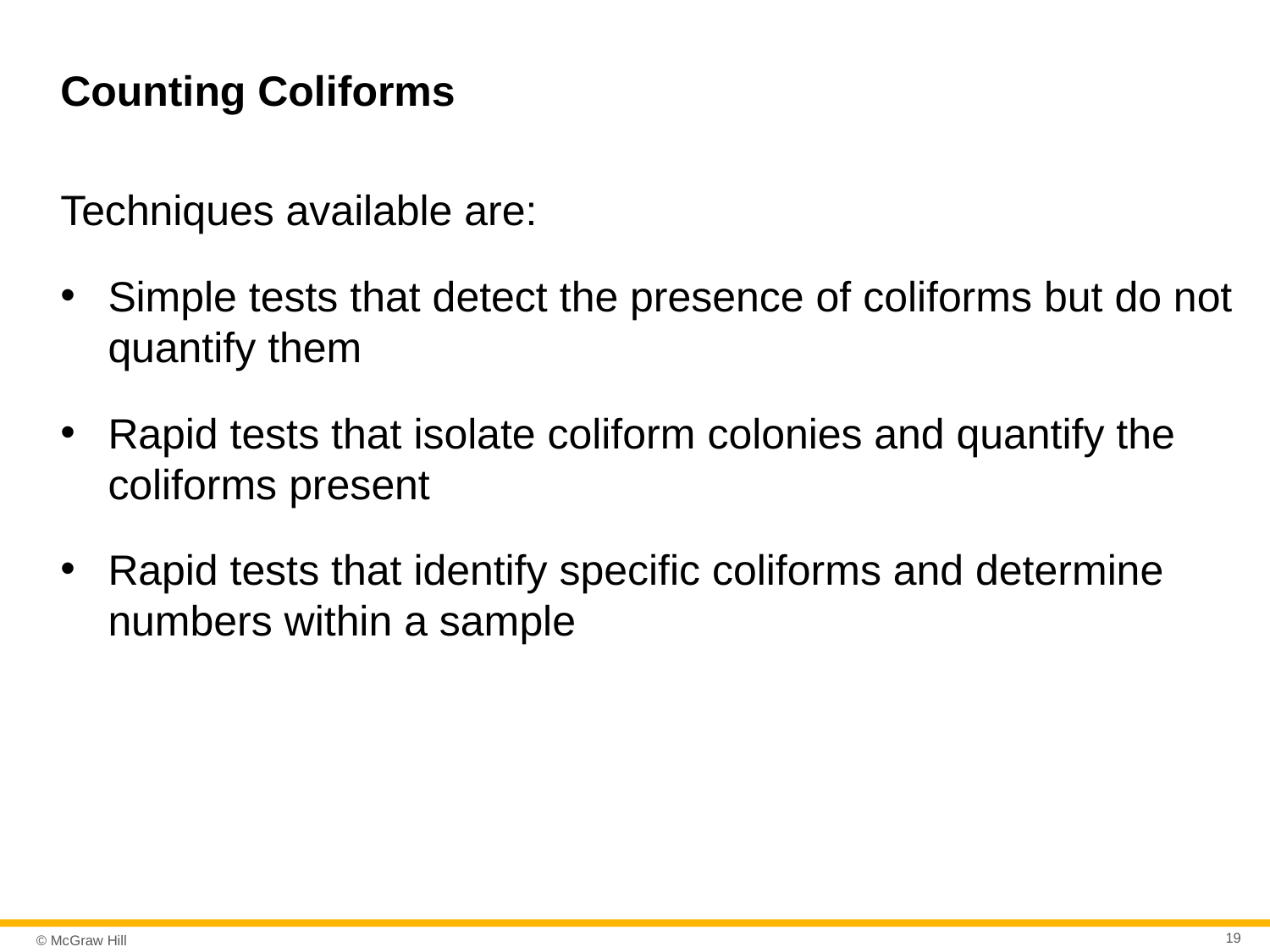

# Counting Coliforms
Techniques available are:
Simple tests that detect the presence of coliforms but do not quantify them
Rapid tests that isolate coliform colonies and quantify the coliforms present
Rapid tests that identify specific coliforms and determine numbers within a sample